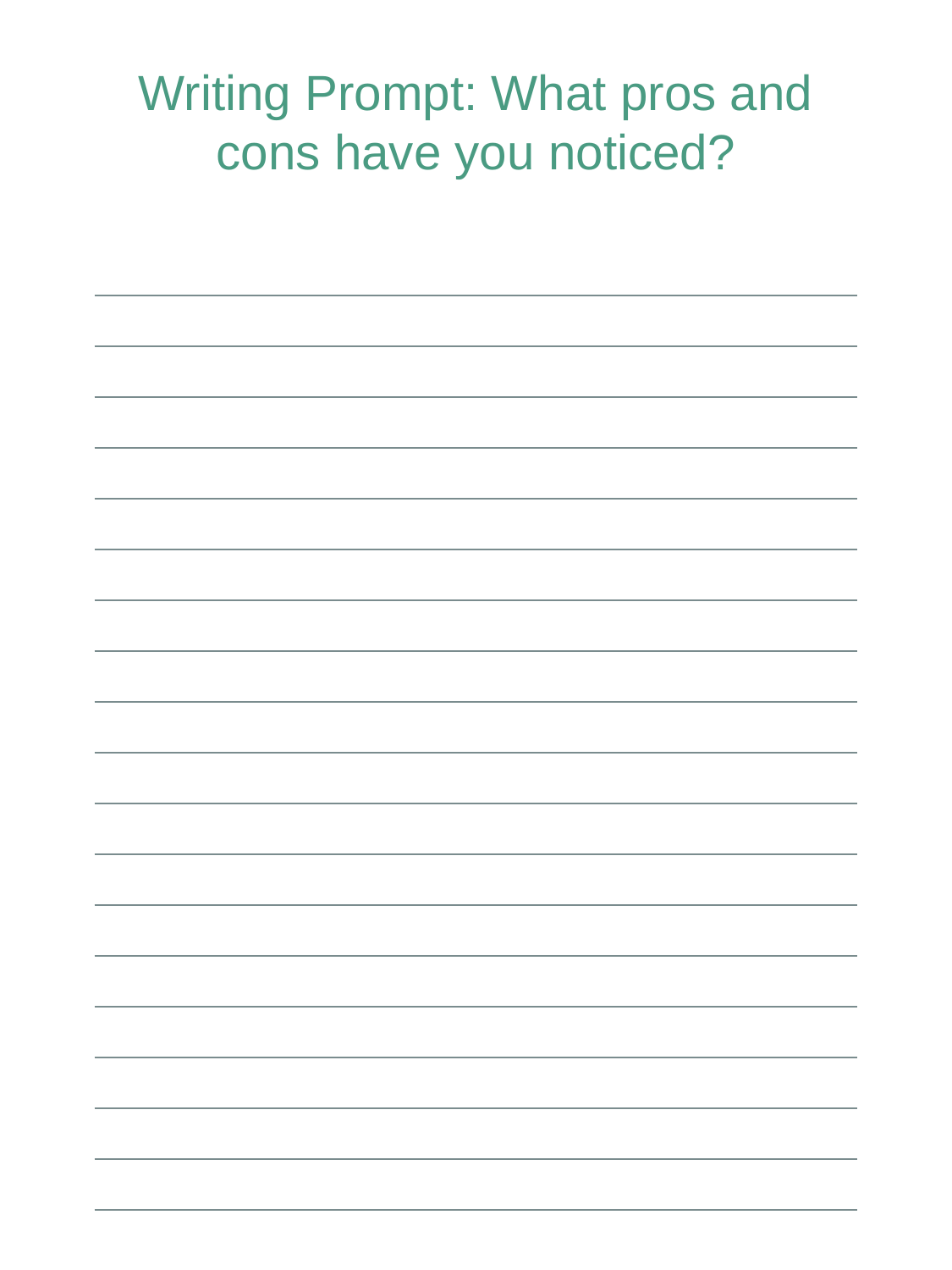

Writing Prompt: What pros and cons have you noticed?
|  |
| --- |
|  |
|  |
|  |
|  |
|  |
|  |
|  |
|  |
|  |
|  |
|  |
|  |
|  |
|  |
|  |
|  |
|  |